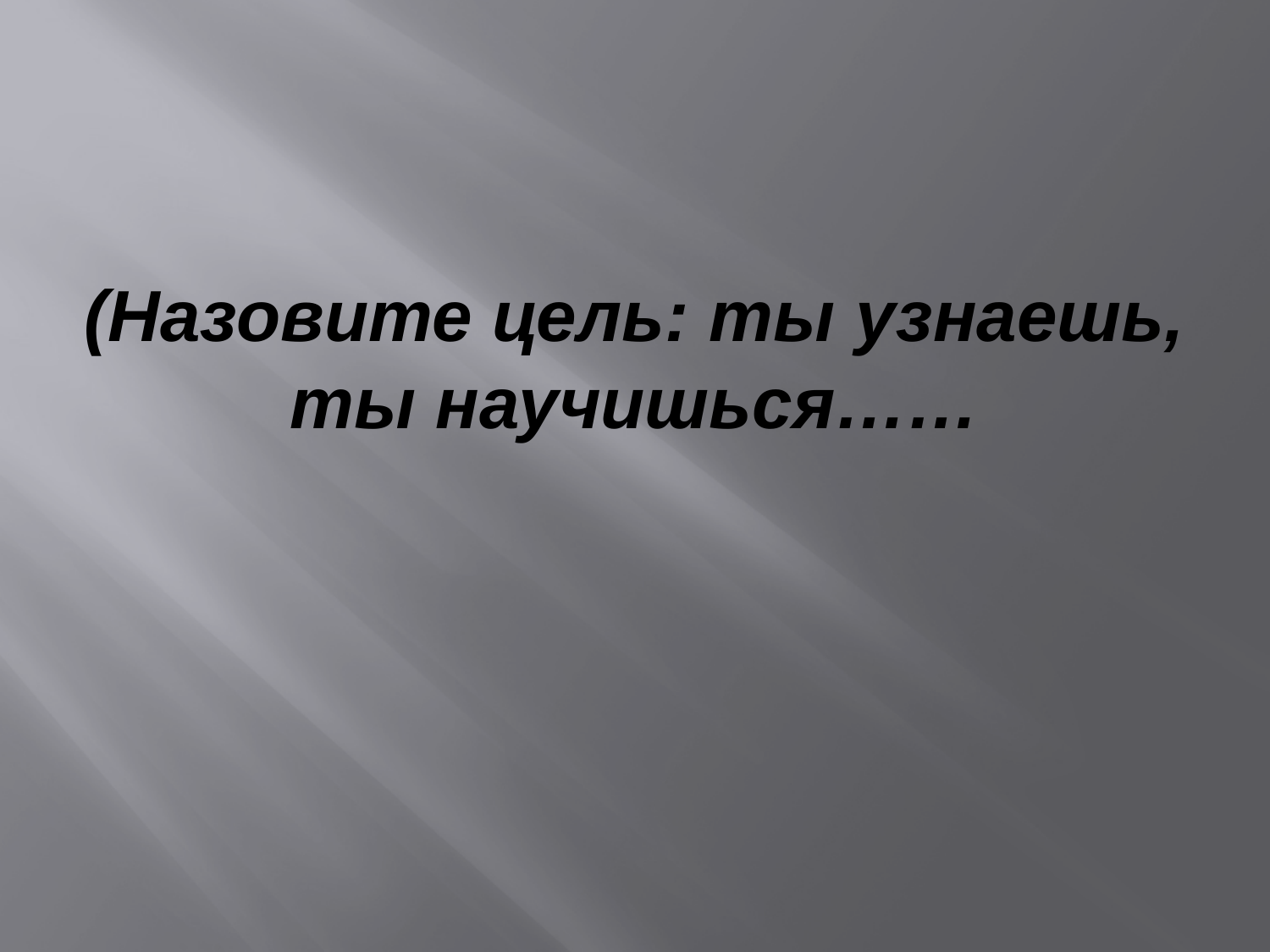

# (Назовите цель: ты узнаешь, ты научишься……